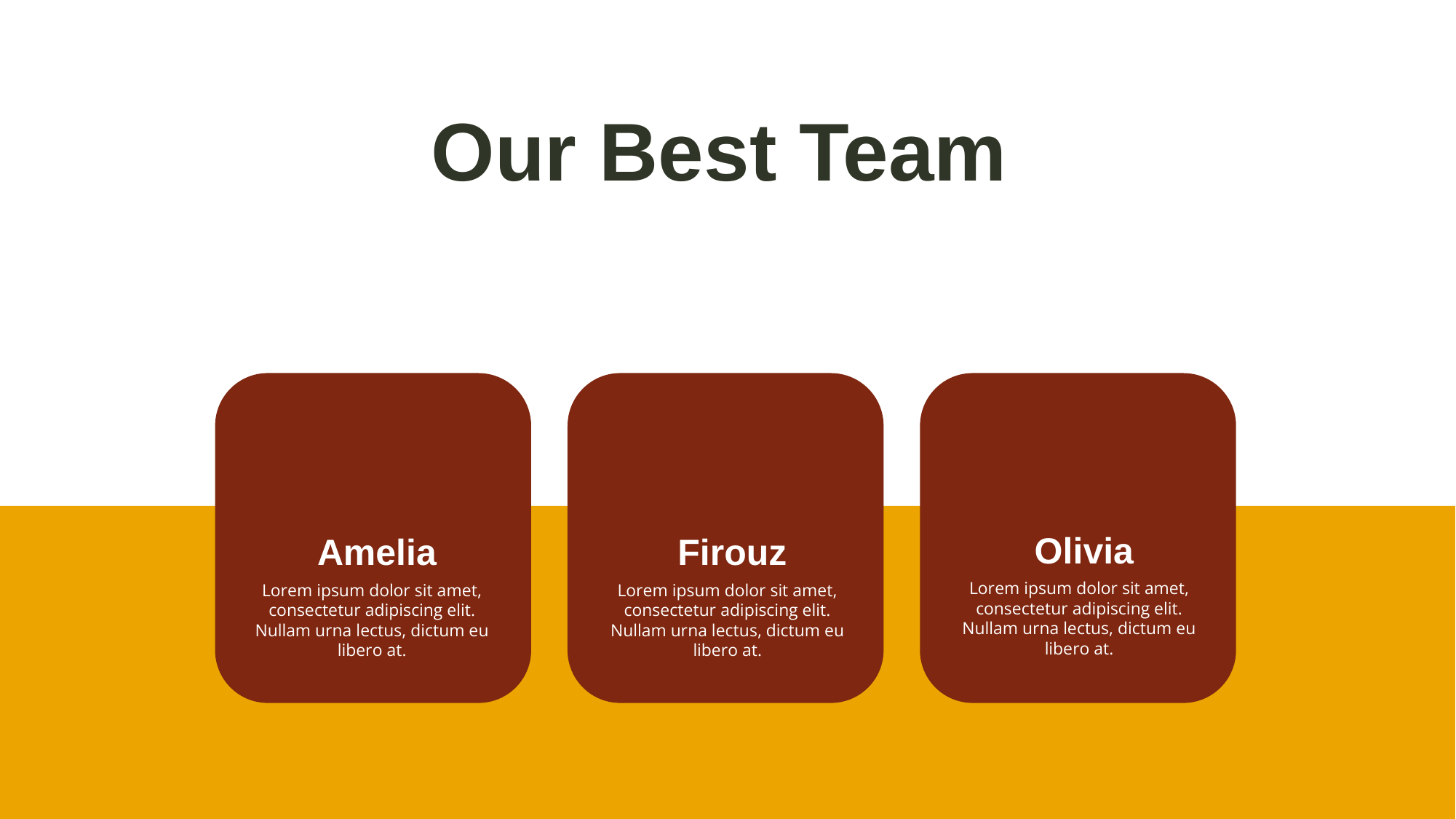

Our Best Team

Olivia
Amelia
Firouz
Lorem ipsum dolor sit amet, consectetur adipiscing elit. Nullam urna lectus, dictum eu libero at.
Lorem ipsum dolor sit amet, consectetur adipiscing elit. Nullam urna lectus, dictum eu libero at.
Lorem ipsum dolor sit amet, consectetur adipiscing elit. Nullam urna lectus, dictum eu libero at.